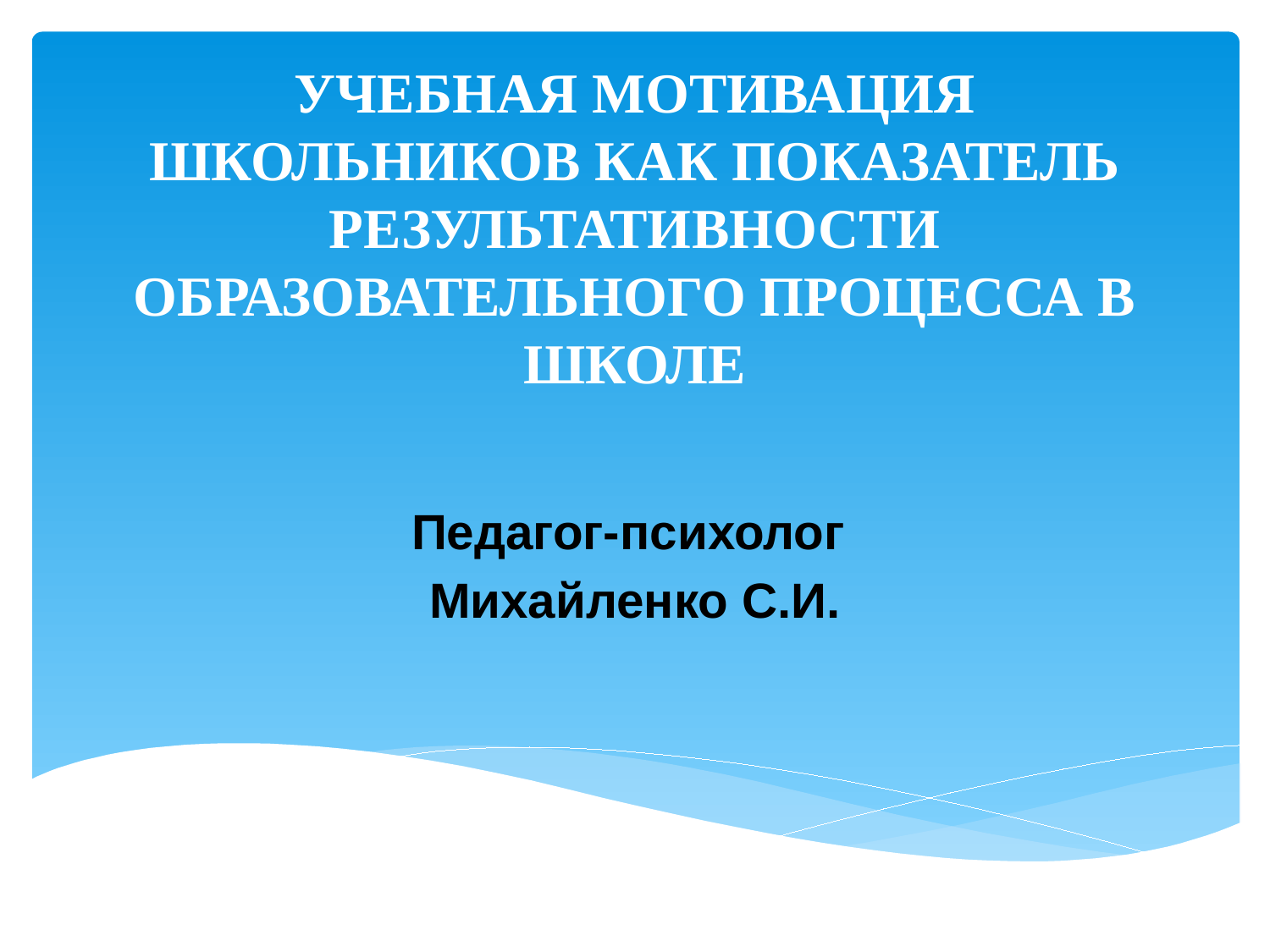

# УЧЕБНАЯ МОТИВАЦИЯ ШКОЛЬНИКОВ КАК ПОКАЗАТЕЛЬ РЕЗУЛЬТАТИВНОСТИ ОБРАЗОВАТЕЛЬНОГО ПРОЦЕССА В ШКОЛЕ
Педагог-психолог
Михайленко С.И.